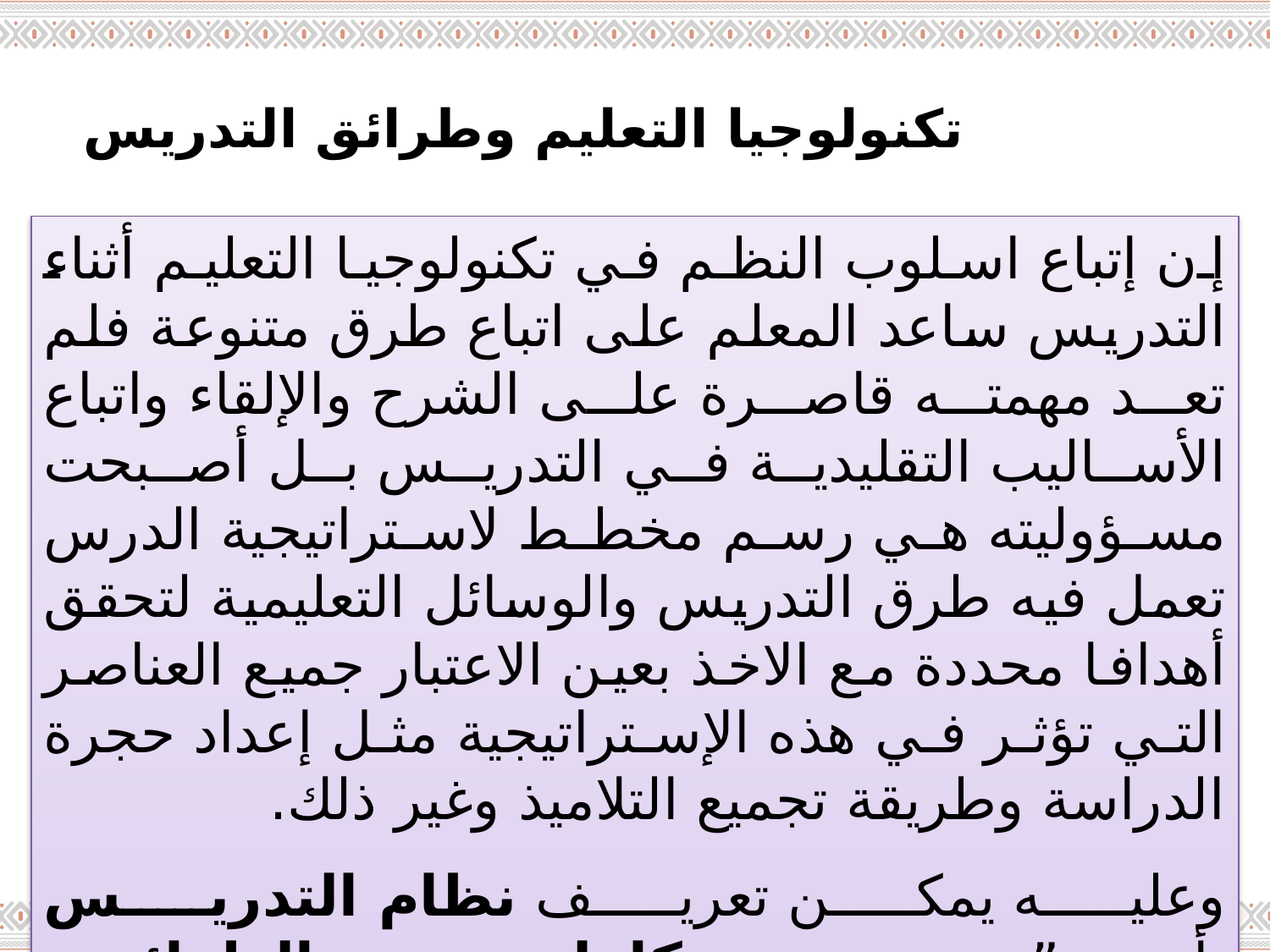

# تكنولوجيا التعليم وطرائق التدريس
إن إتباع اسلوب النظم في تكنولوجيا التعليم أثناء التدريس ساعد المعلم على اتباع طرق متنوعة فلم تعد مهمته قاصرة على الشرح والإلقاء واتباع الأساليب التقليدية في التدريس بل أصبحت مسؤوليته هي رسم مخطط لاستراتيجية الدرس تعمل فيه طرق التدريس والوسائل التعليمية لتحقق أهدافا محددة مع الاخذ بعين الاعتبار جميع العناصر التي تؤثر في هذه الإستراتيجية مثل إعداد حجرة الدراسة وطريقة تجميع التلاميذ وغير ذلك.
وعليه يمكن تعريف نظام التدريس بأنه:-”مجموعة متكاملة من الطرائق والوسائل والمعدات والأشخاص التي تشترك في أداء الوظائف اللازمة لتحقيق غرض تدريسي أو أكثر على نحو فعال.